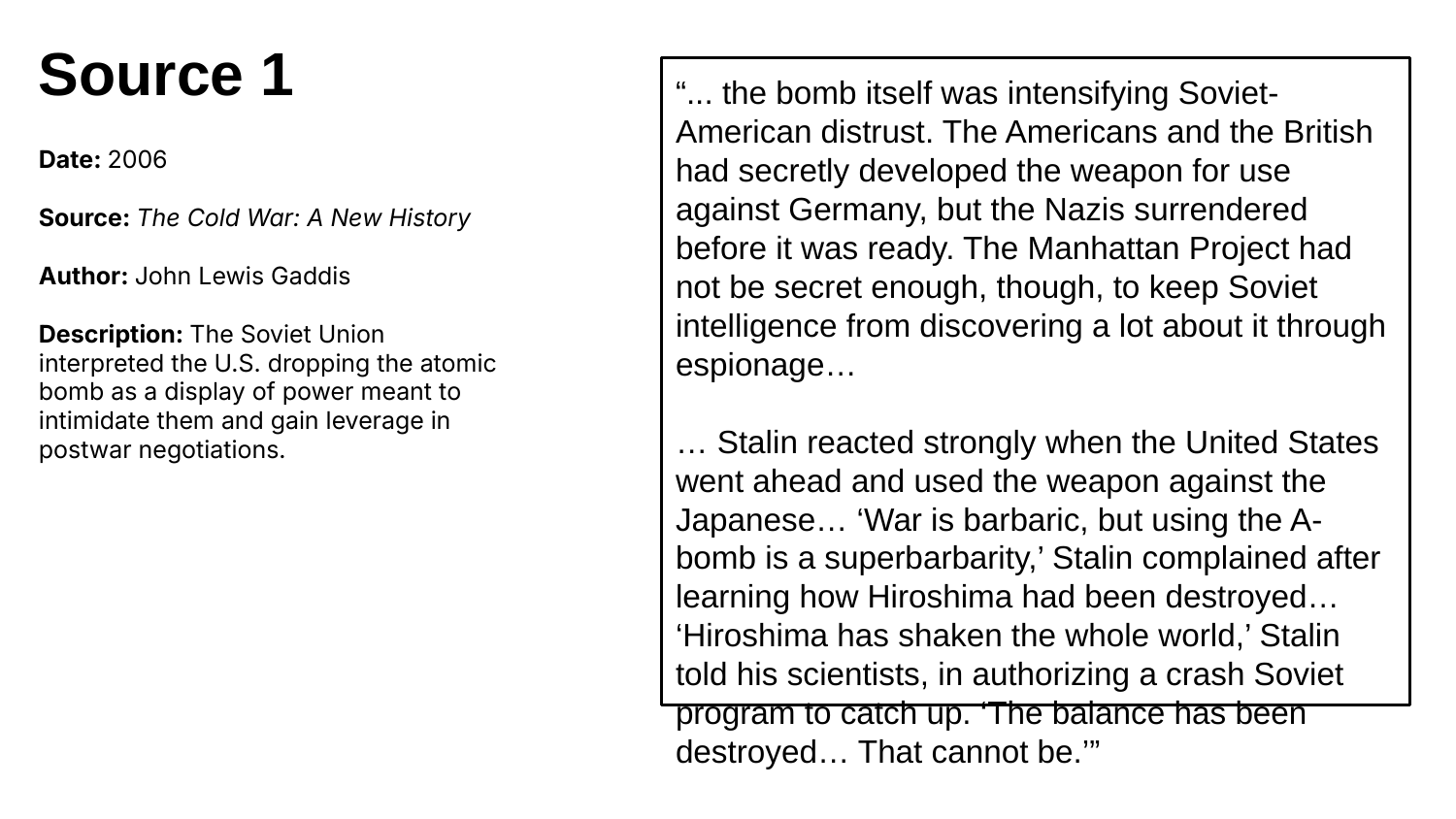

Source 1

Date: 2006

Source: The Cold War: A New History

Author: John Lewis Gaddis

Description: The Soviet Union interpreted the U.S. dropping the atomic bomb as a display of power meant to intimidate them and gain leverage in postwar negotiations.
“... the bomb itself was intensifying Soviet-American distrust. The Americans and the British had secretly developed the weapon for use against Germany, but the Nazis surrendered before it was ready. The Manhattan Project had not be secret enough, though, to keep Soviet intelligence from discovering a lot about it through espionage…

… Stalin reacted strongly when the United States went ahead and used the weapon against the Japanese… ‘War is barbaric, but using the A-bomb is a superbarbarity,’ Stalin complained after learning how Hiroshima had been destroyed… ‘Hiroshima has shaken the whole world,’ Stalin told his scientists, in authorizing a crash Soviet program to catch up. ‘The balance has been destroyed… That cannot be.’”